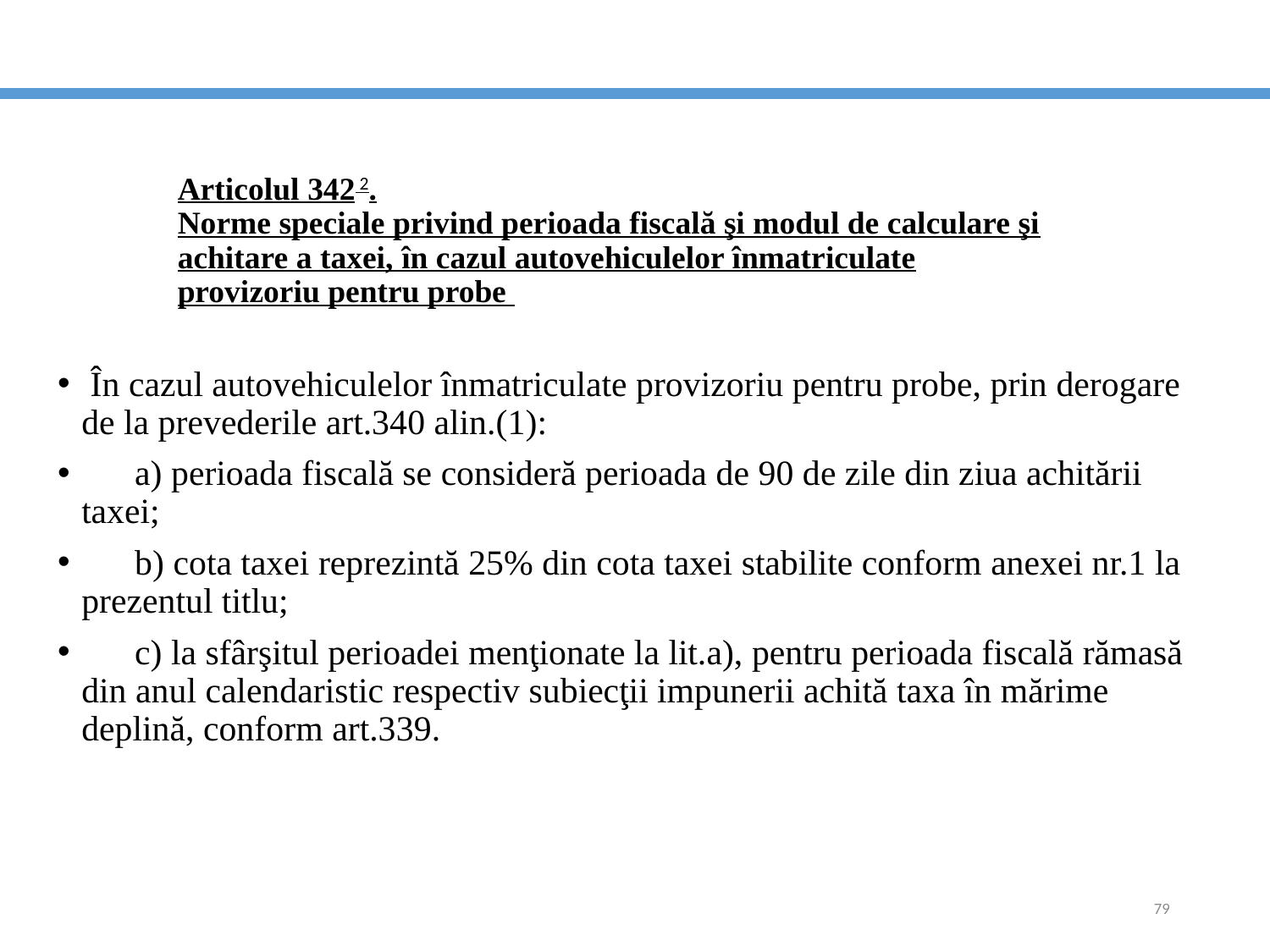

# Articolul 342 2. Norme speciale privind perioada fiscală şi modul de calculare şi achitare a taxei, în cazul autovehiculelor înmatriculate provizoriu pentru probe

 În cazul autovehiculelor înmatriculate provizoriu pentru probe, prin derogare de la prevederile art.340 alin.(1):
      a) perioada fiscală se consideră perioada de 90 de zile din ziua achitării taxei;
      b) cota taxei reprezintă 25% din cota taxei stabilite conform anexei nr.1 la prezentul titlu;
      c) la sfârşitul perioadei menţionate la lit.a), pentru perioada fiscală rămasă din anul calendaristic respectiv subiecţii impunerii achită taxa în mărime deplină, conform art.339.
79